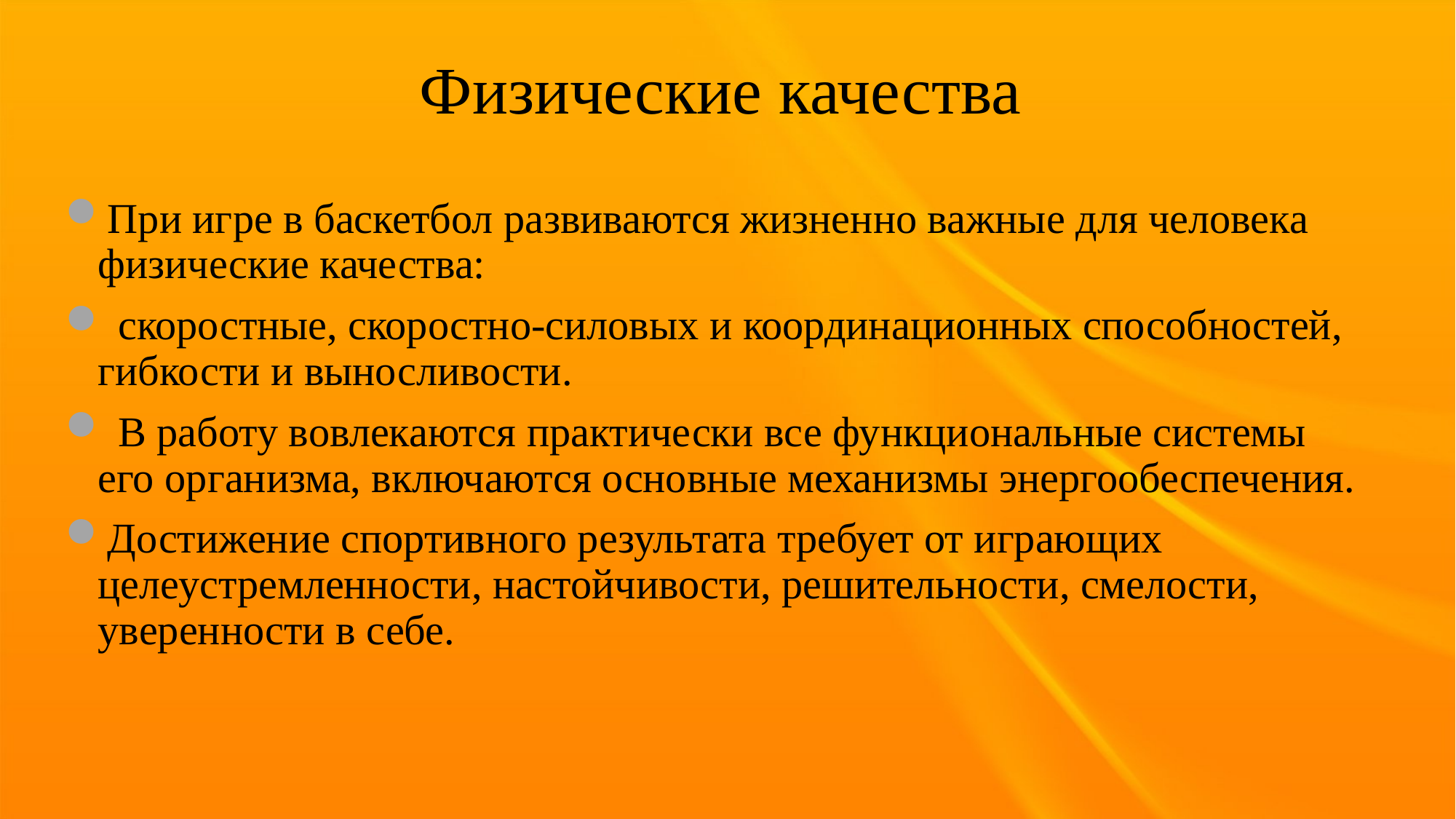

Физические качества
При игре в баскетбол развиваются жизненно важные для человека физические качества:
 скоростные, скоростно-силовых и координационных способностей, гибкости и выносливости.
 В работу вовлекаются практически все функциональные системы его организма, включаются основные механизмы энергообеспечения.
Достижение спортивного результата требует от играющих целеустремленности, настойчивости, решительности, смелости, уверенности в себе.